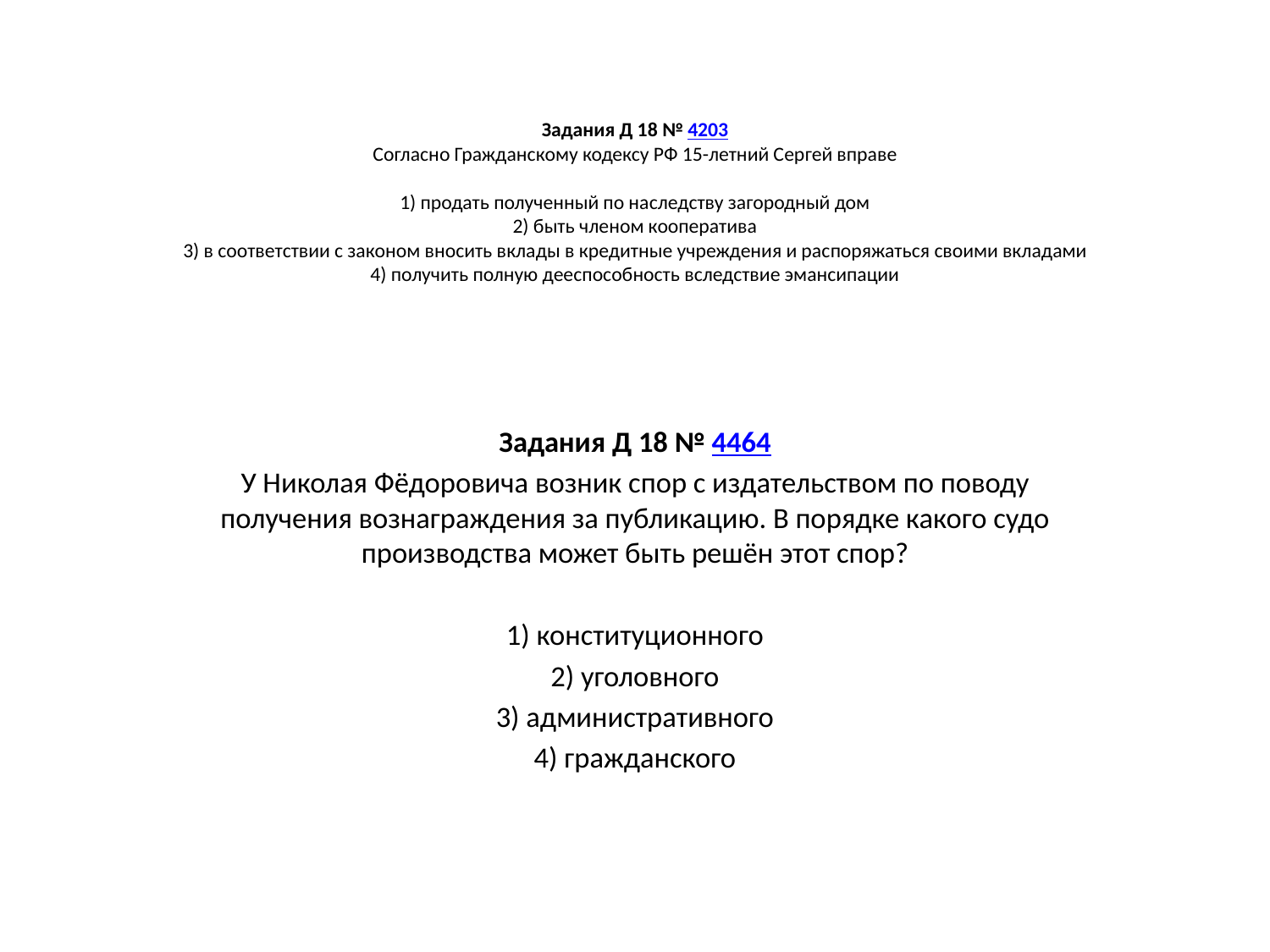

# Задания Д 18 № 4203 Согласно Граж­дан­ско­му кодексу РФ 15-летний Сер­гей вправе   1) про­дать полученный по на­след­ству загородный дом 2) быть чле­ном кооператива 3) в со­от­вет­ствии с за­ко­ном вносить вкла­ды в кре­дит­ные учреждения и рас­по­ря­жать­ся своими вкладами 4) по­лу­чить полную дее­спо­соб­ность вследствие эмансипации
Задания Д 18 № 4464
У Ни­ко­лая Фёдоровича воз­ник спор с из­да­тель­ством по по­во­ду получения воз­на­граж­де­ния за публикацию. В по­ряд­ке какого су­до­про­из­вод­ства может быть решён этот спор?

1) конституционного
2) уголовного
3) административного
4) гражданского